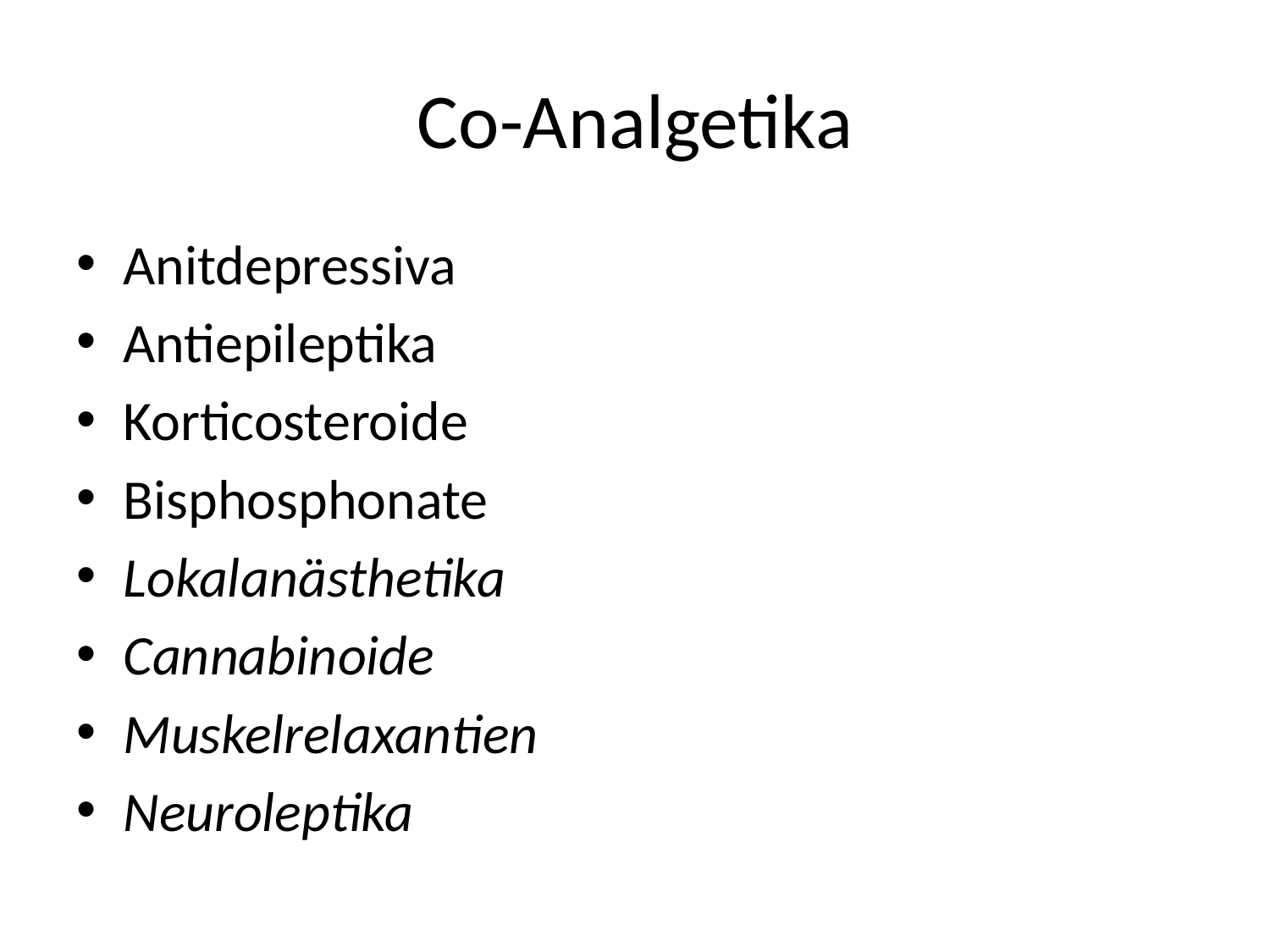

# Co-Analgetika
Anitdepressiva
Antiepileptika
Korticosteroide
Bisphosphonate
Lokalanästhetika
Cannabinoide
Muskelrelaxantien
Neuroleptika